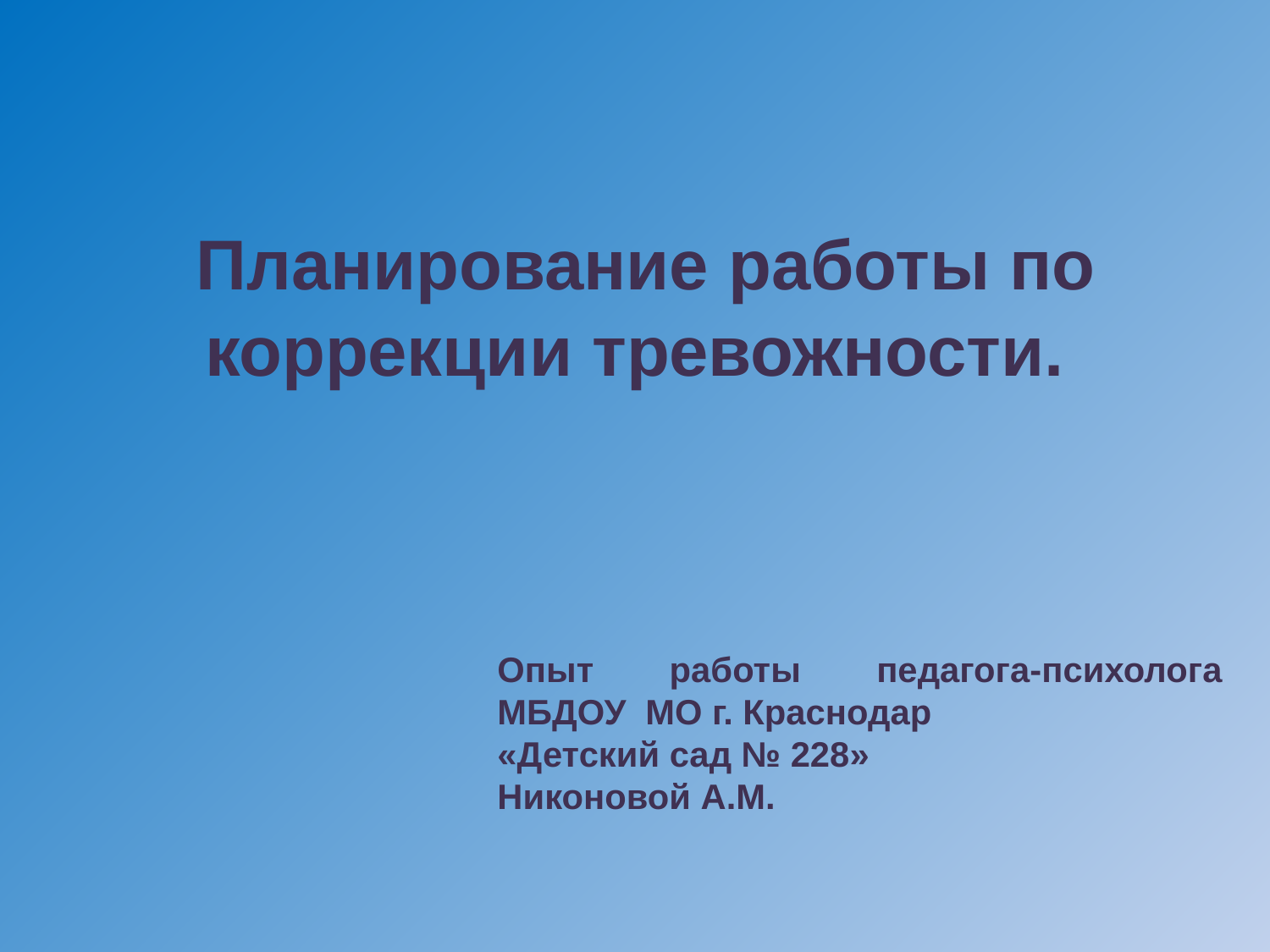

Планирование работы по коррекции тревожности.
Опыт работы педагога-психолога МБДОУ  МО г. Краснодар
«Детский сад № 228»
Никоновой А.М.